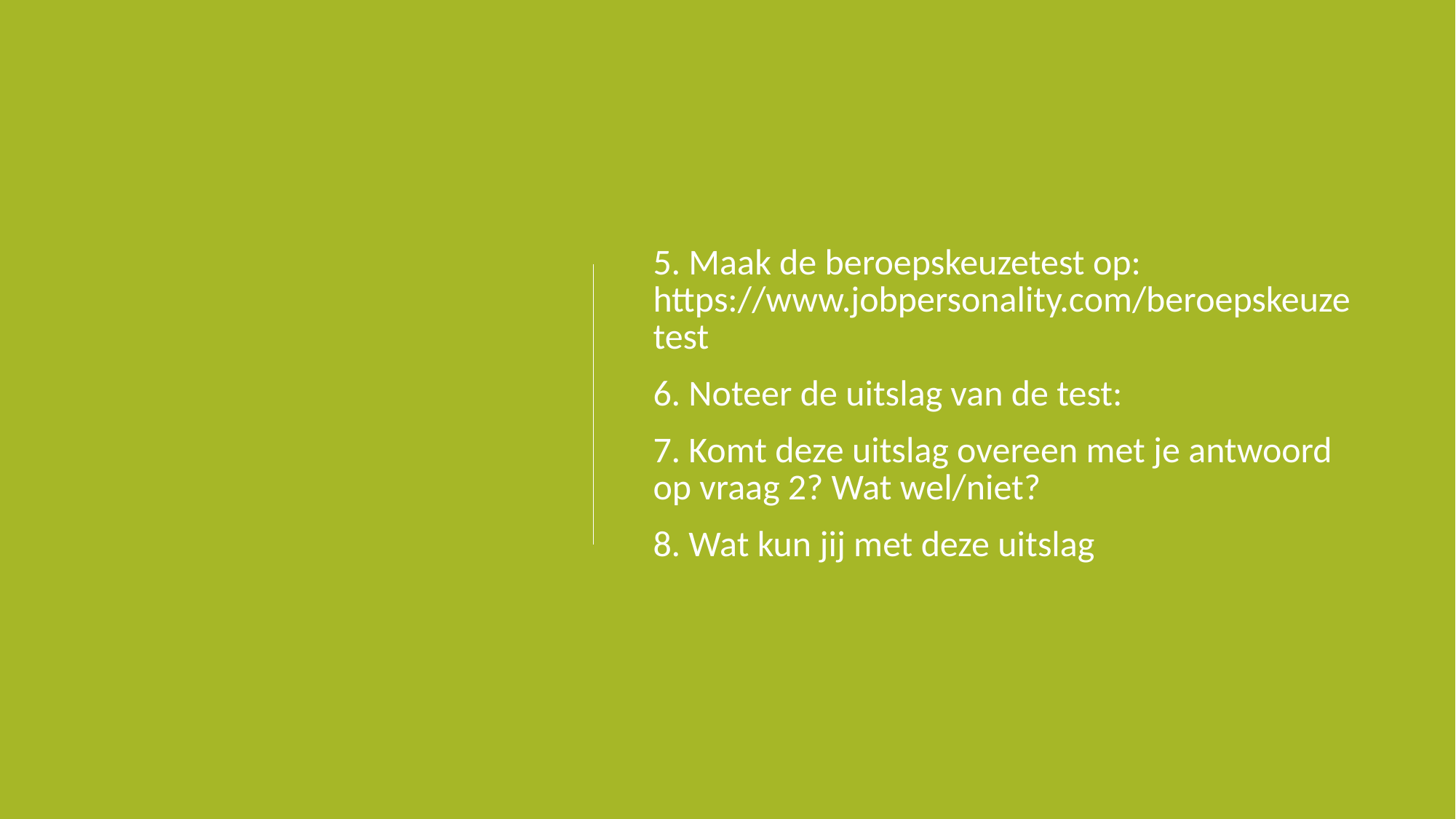

#
5. Maak de beroepskeuzetest op: https://www.jobpersonality.com/beroepskeuzetest
6. Noteer de uitslag van de test:
7. Komt deze uitslag overeen met je antwoord op vraag 2? Wat wel/niet?
8. Wat kun jij met deze uitslag